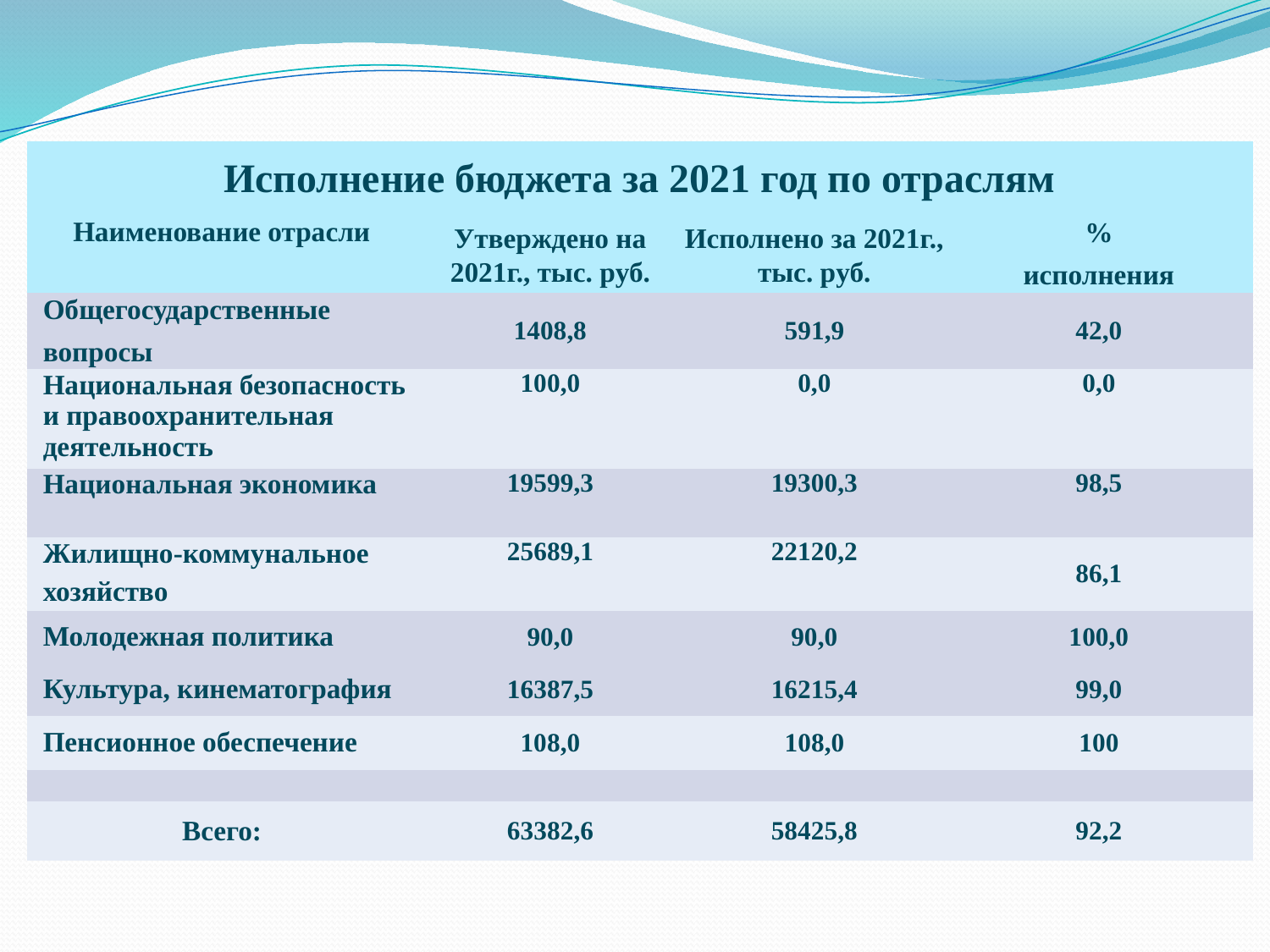

| Исполнение бюджета за 2021 год по отраслям |  |  |  |
| --- | --- | --- | --- |
| Наименование отрасли | Утверждено на 2021г., тыс. руб. | Исполнено за 2021г., тыс. руб. | % исполнения |
| Общегосударственные вопросы | 1408,8 | 591,9 | 42,0 |
| Национальная безопасность и правоохранительная деятельность | 100,0 | 0,0 | 0,0 |
| Национальная экономика | 19599,3 | 19300,3 | 98,5 |
| Жилищно-коммунальное хозяйство | 25689,1 | 22120,2 | 86,1 |
| Молодежная политика | 90,0 | 90,0 | 100,0 |
| Культура, кинематография | 16387,5 | 16215,4 | 99,0 |
| Пенсионное обеспечение | 108,0 | 108,0 | 100 |
|  |  |  |  |
| Всего: | 63382,6 | 58425,8 | 92,2 |